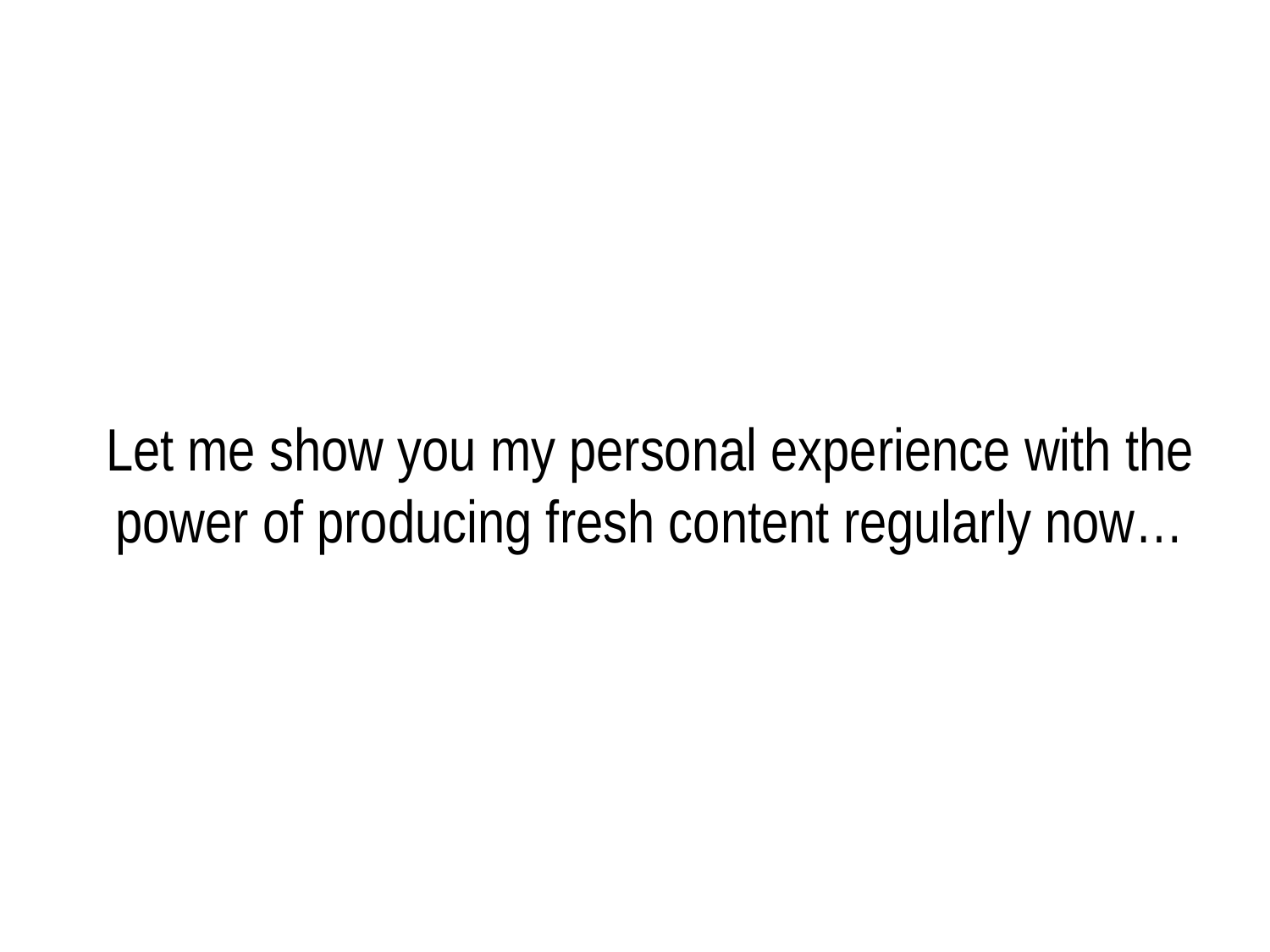

# Let me show you my personal experience with the power of producing fresh content regularly now…